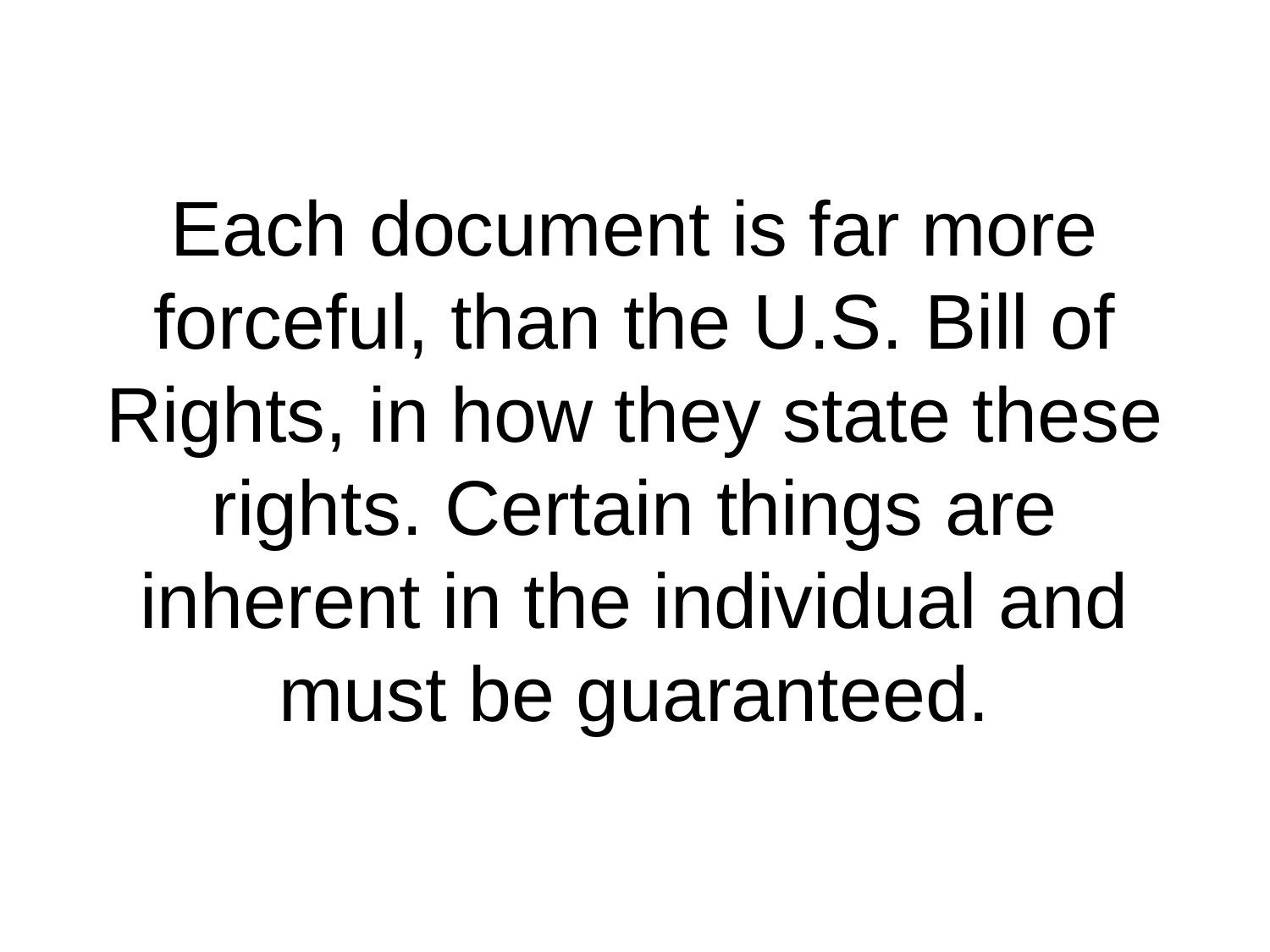

# Each document is far more forceful, than the U.S. Bill of Rights, in how they state these rights. Certain things are inherent in the individual and must be guaranteed.